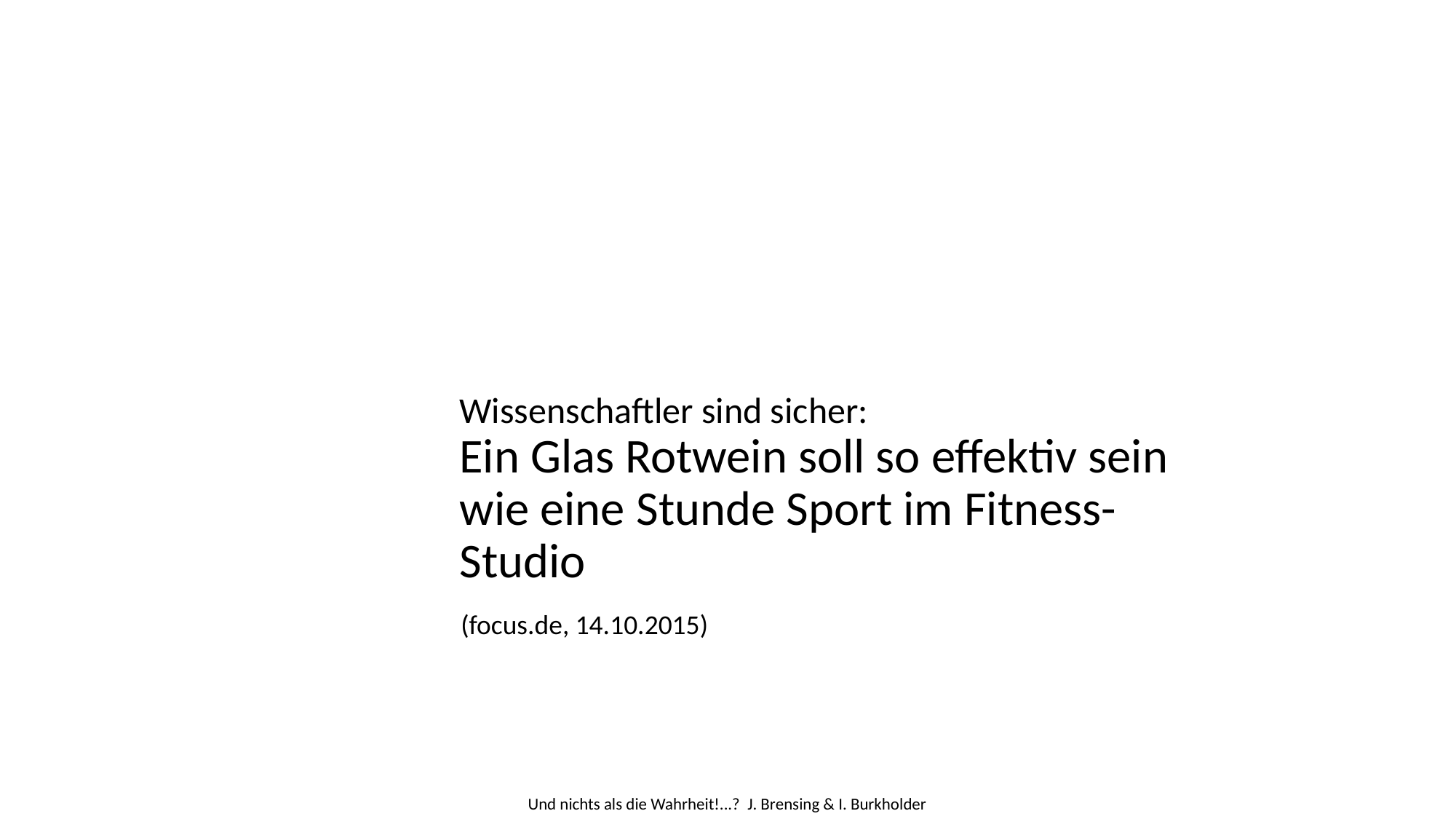

# Wissenschaftler sind sicher: Ein Glas Rotwein soll so effektiv sein wie eine Stunde Sport im Fitness-Studio
(focus.de, 14.10.2015)
Und nichts als die Wahrheit!...?  J. Brensing & I. Burkholder